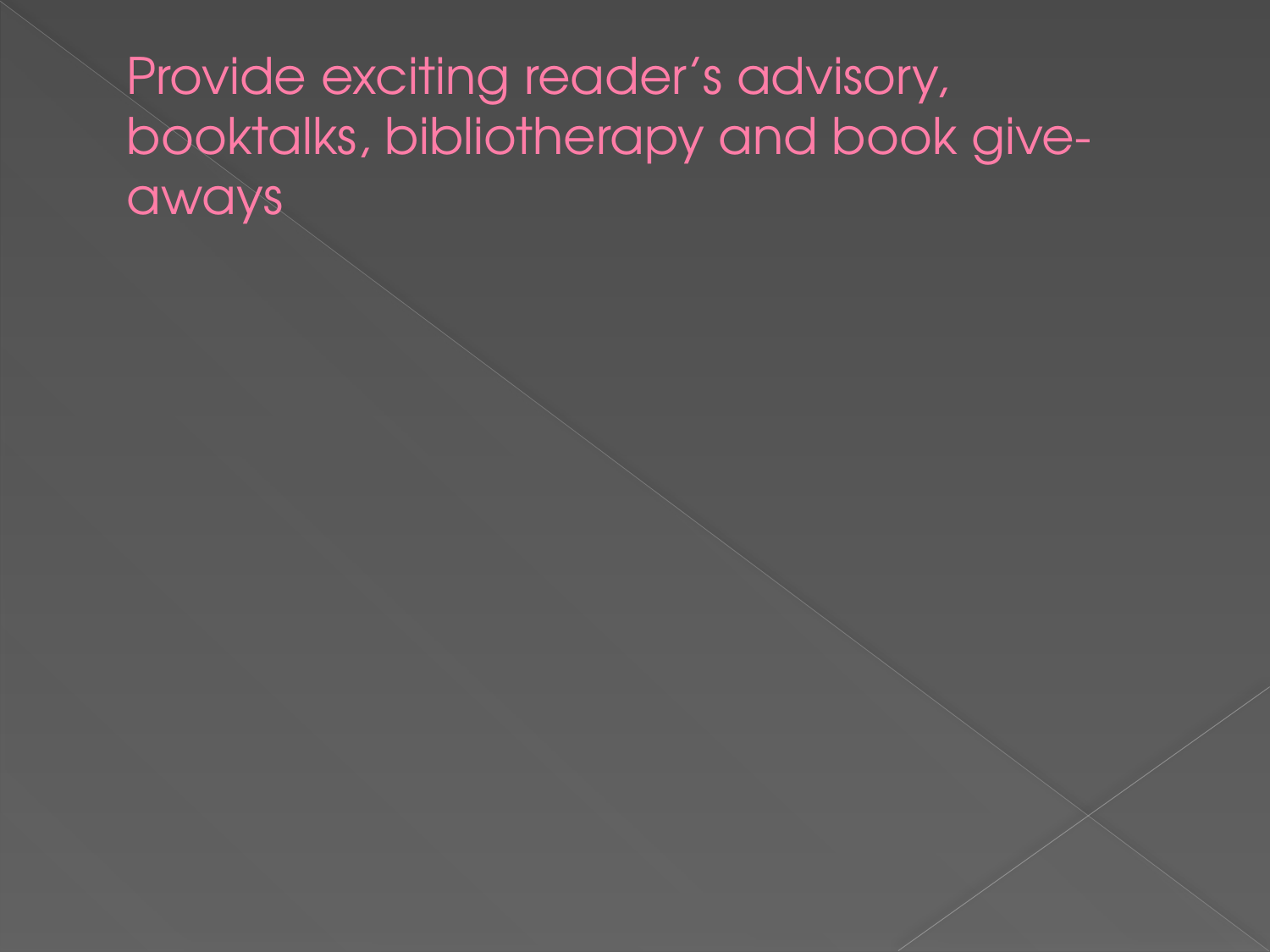

# Provide exciting reader’s advisory, booktalks, bibliotherapy and book give-aways